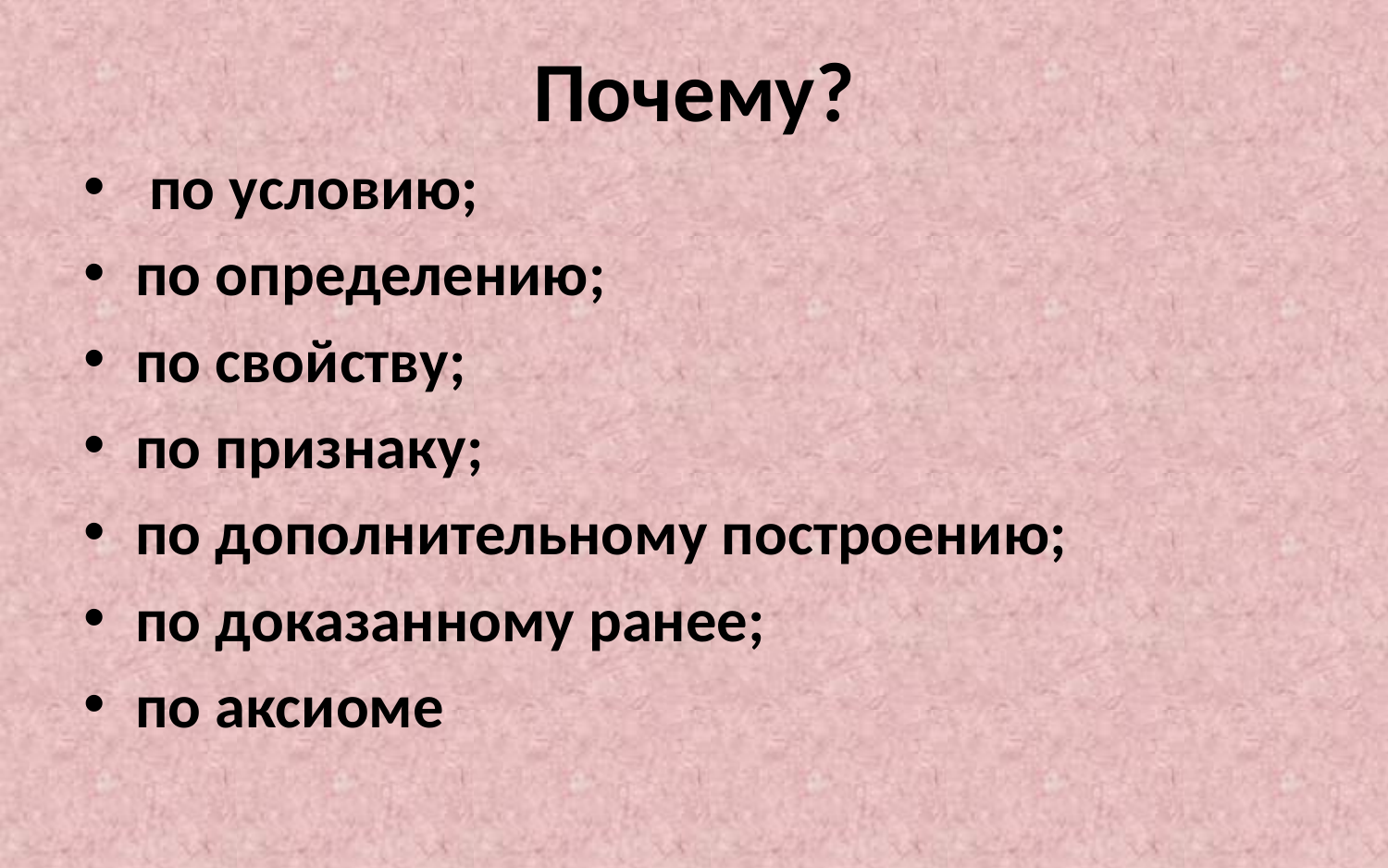

# Почему?
 по условию;
по определению;
по свойству;
по признаку;
по дополнительному построению;
по доказанному ранее;
по аксиоме